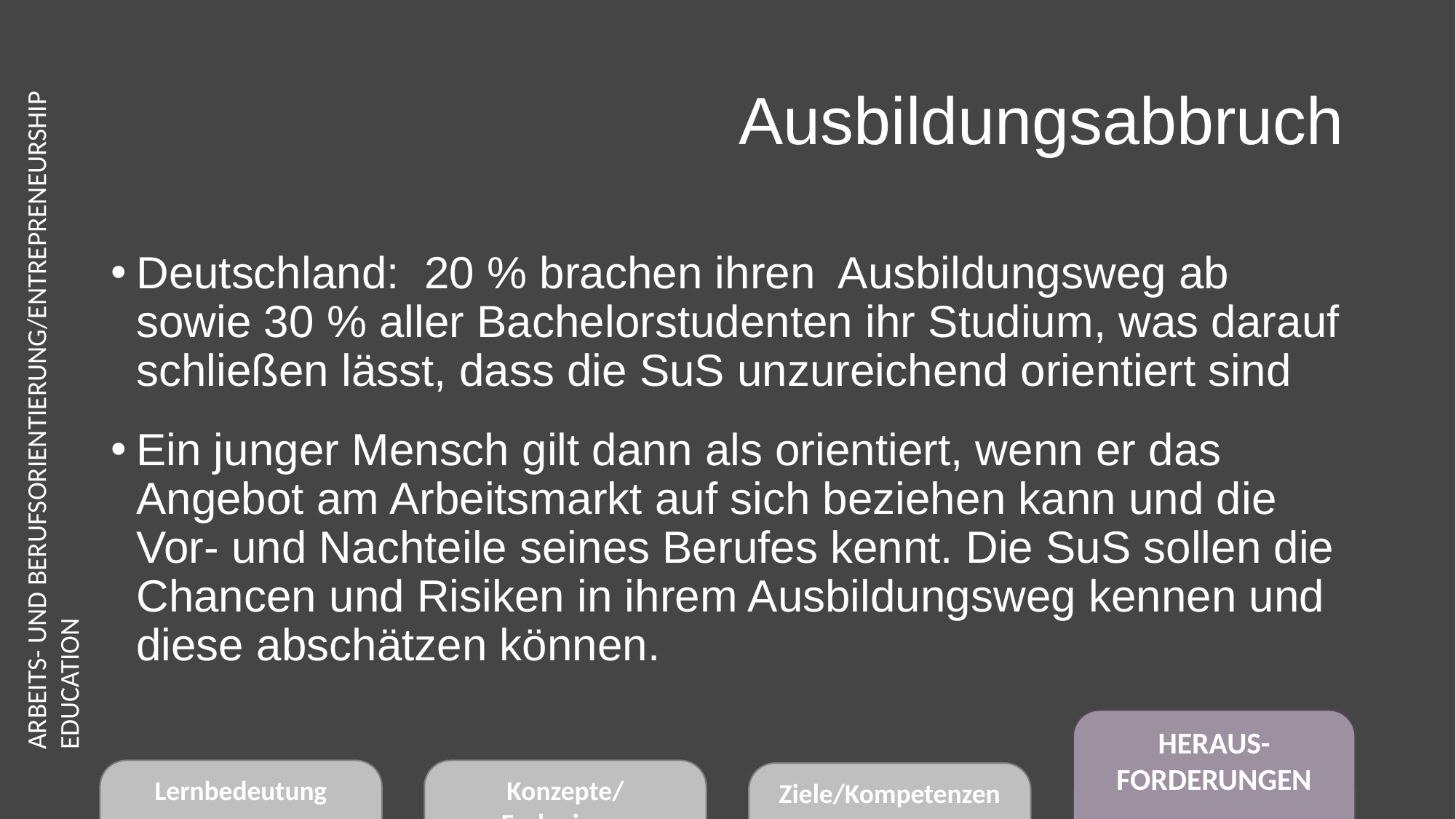

# Ausbildungsabbruch
Deutschland:  20 % brachen ihren  Ausbildungsweg ab sowie 30 % aller Bachelorstudenten ihr Studium, was darauf schließen lässt, dass die SuS unzureichend orientiert sind
Ein junger Mensch gilt dann als orientiert, wenn er das Angebot am Arbeitsmarkt auf sich beziehen kann und die Vor- und Nachteile seines Berufes kennt. Die SuS sollen die Chancen und Risiken in ihrem Ausbildungsweg kennen und diese abschätzen können.